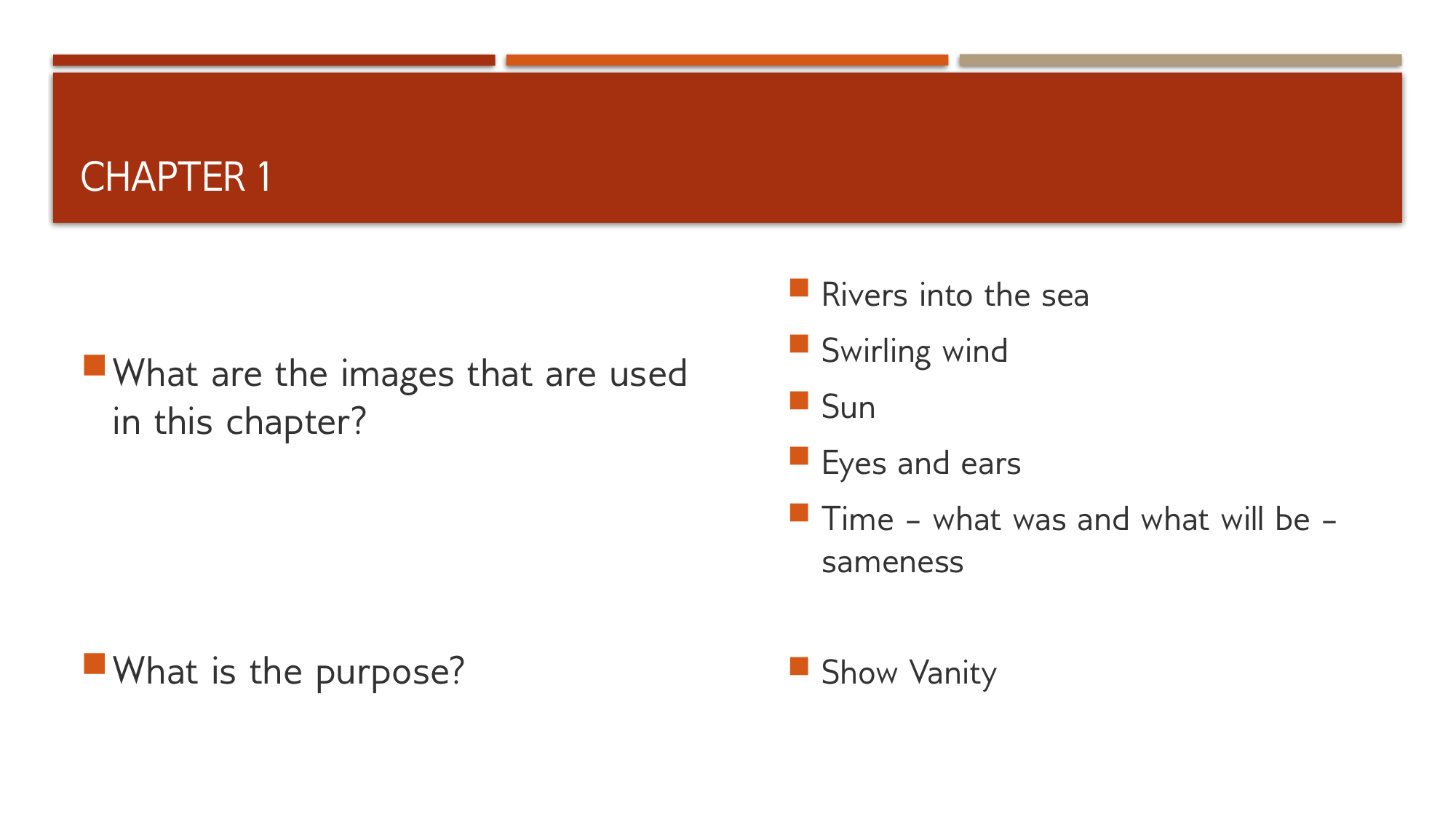

# Chapter 1

What are the images that are used in this chapter?

What is the purpose?
Rivers into the sea
Swirling wind
Sun
Eyes and ears
Time – what was and what will be –sameness

Show Vanity